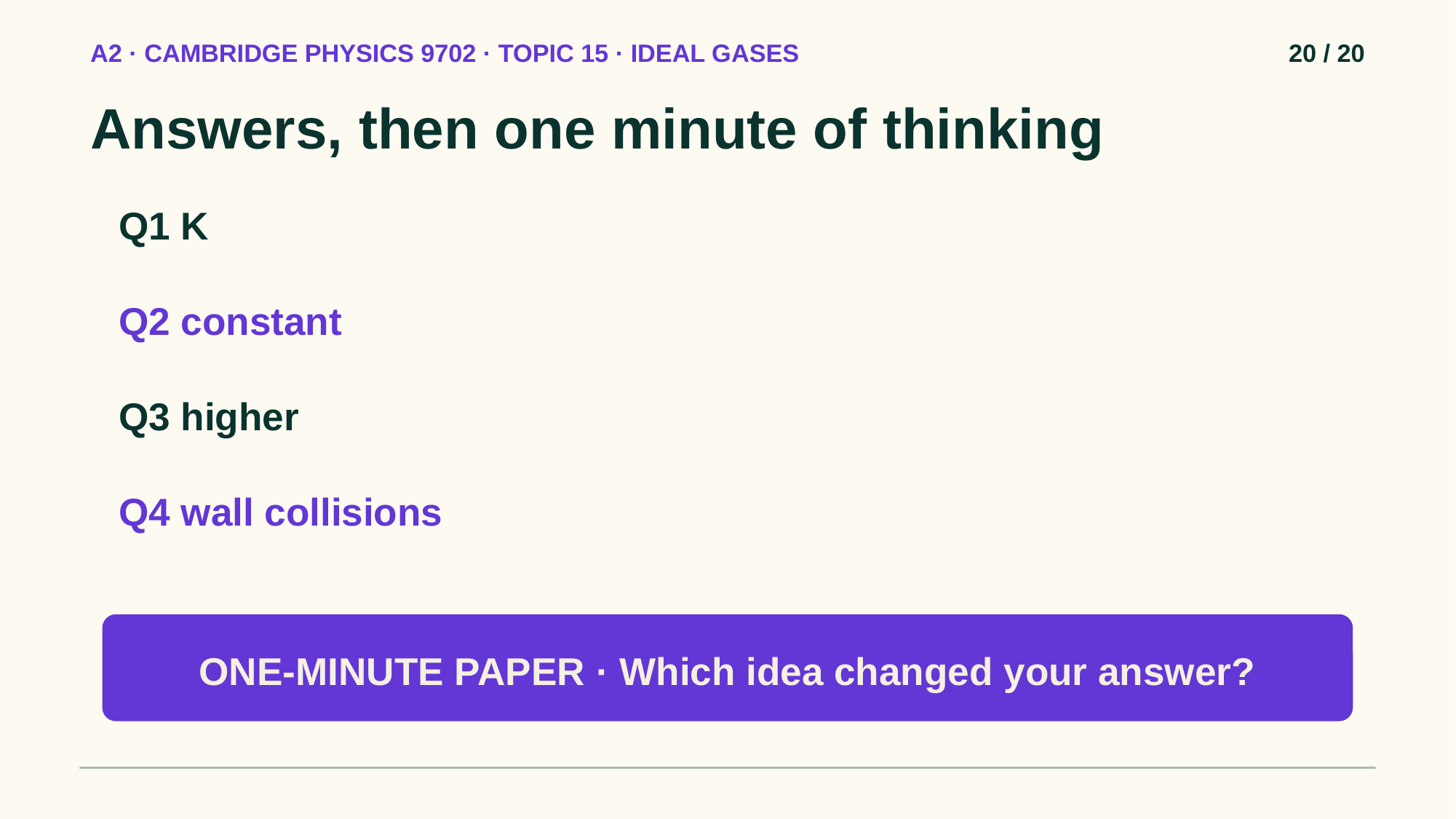

A2 · CAMBRIDGE PHYSICS 9702 · TOPIC 15 · IDEAL GASES
20 / 20
Answers, then one minute of thinking
Q1 K
Q2 constant
Q3 higher
Q4 wall collisions

ONE-MINUTE PAPER · Which idea changed your answer?